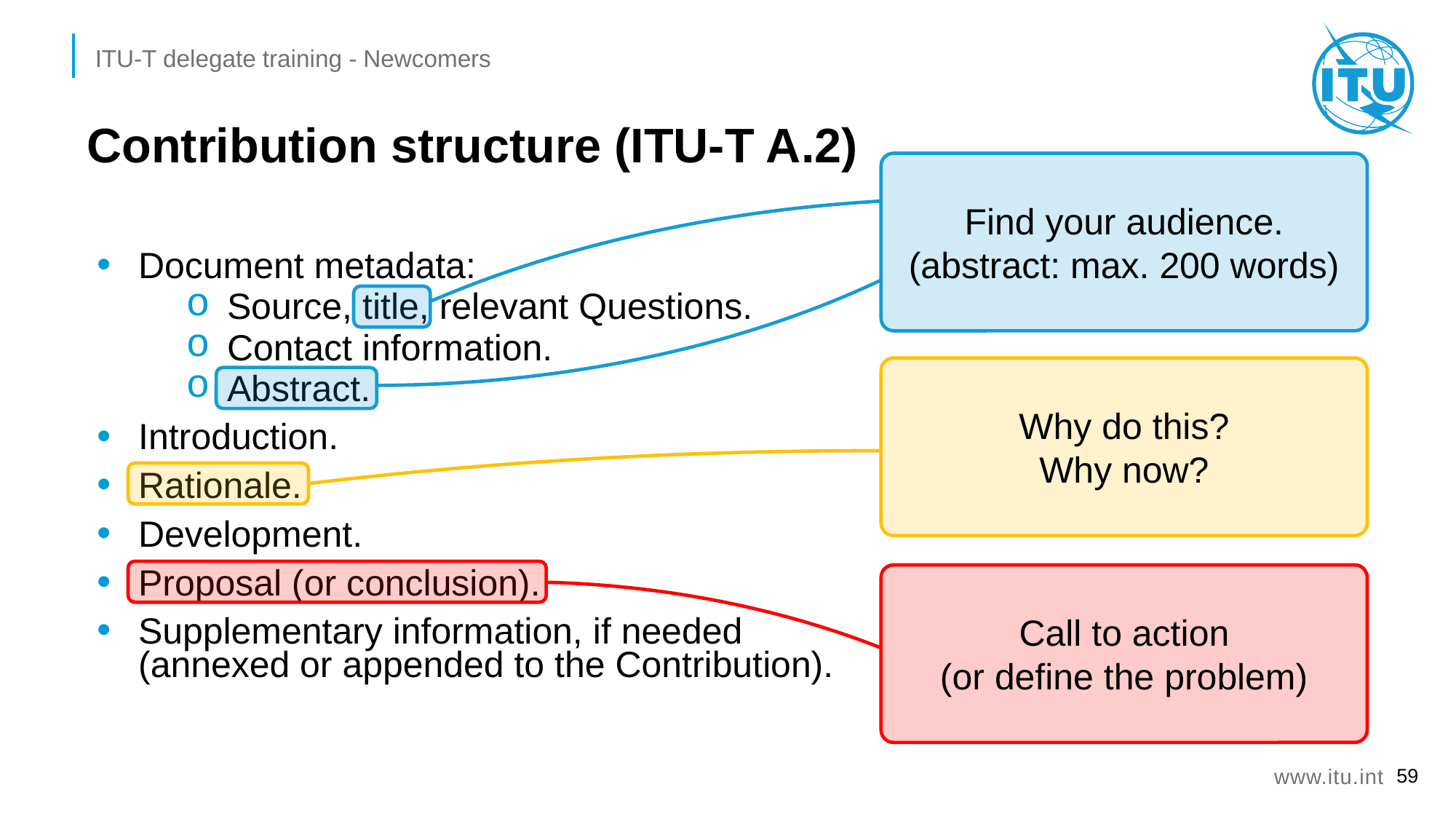

Find your audience.
(abstract: max. 200 words)

# Contribution structure (ITU-T A.2)
Document metadata:
Source, title, relevant Questions.
Contact information.
Abstract.
Introduction.
Rationale.
Development.
Proposal (or conclusion).
Supplementary information, if needed
(annexed or appended to the Contribution).

Why do this?
Why now?

Call to action
(or define the problem)